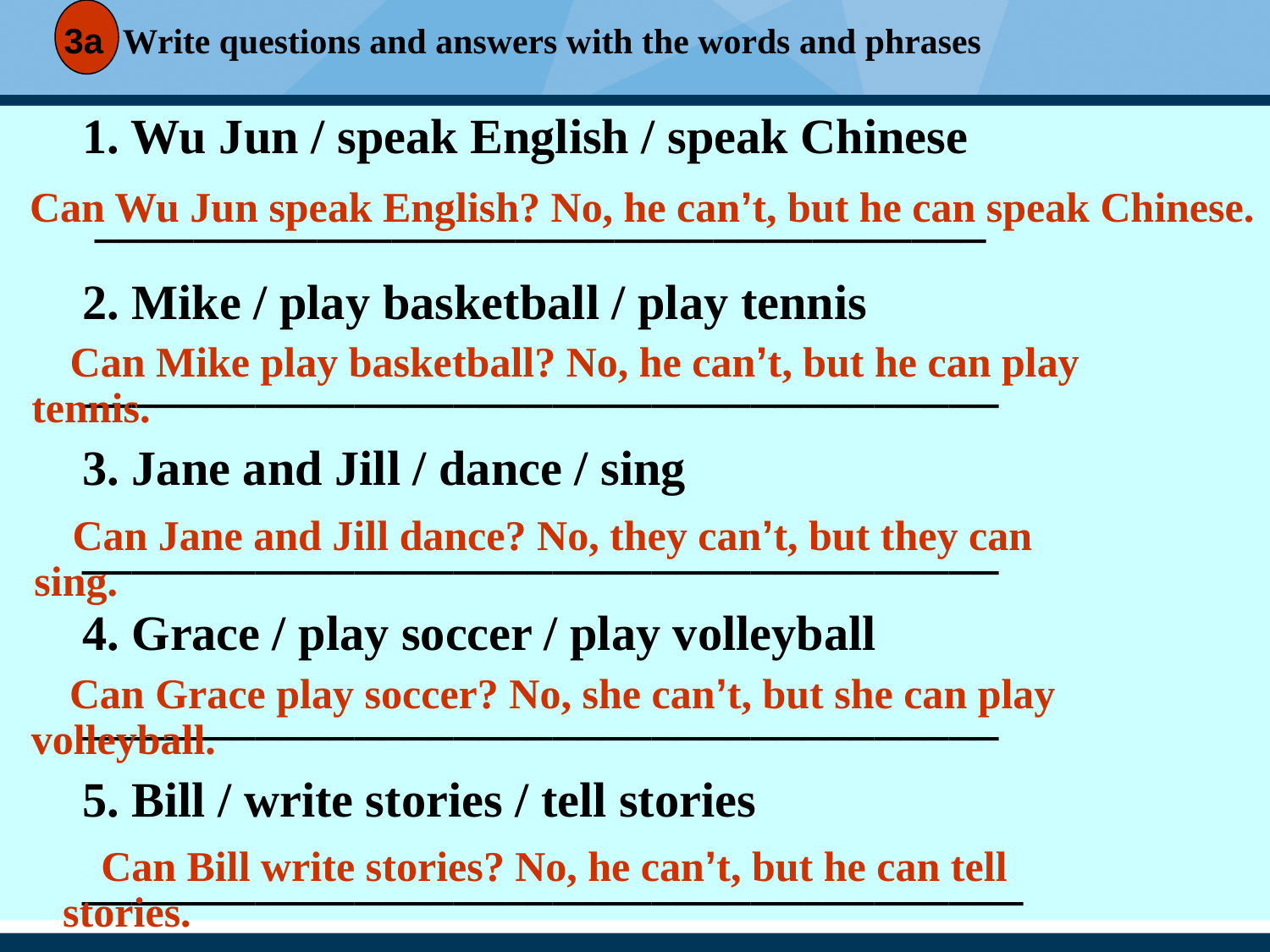

3a  Write questions and answers with the words and phrases
1. Wu Jun / speak English / speak Chinese
 ____________________________________
2. Mike / play basketball / play tennis
_____________________________________
3. Jane and Jill / dance / sing
_____________________________________
4. Grace / play soccer / play volleyball
_____________________________________
5. Bill / write stories / tell stories
______________________________________

Can Wu Jun speak English? No, he can’t, but he can speak Chinese.

Can Mike play basketball? No, he can’t, but he can play tennis.
Can Jane and Jill dance? No, they can’t, but they can sing.
Can Grace play soccer? No, she can’t, but she can play volleyball.

Can Bill write stories? No, he can’t, but he can tell stories.